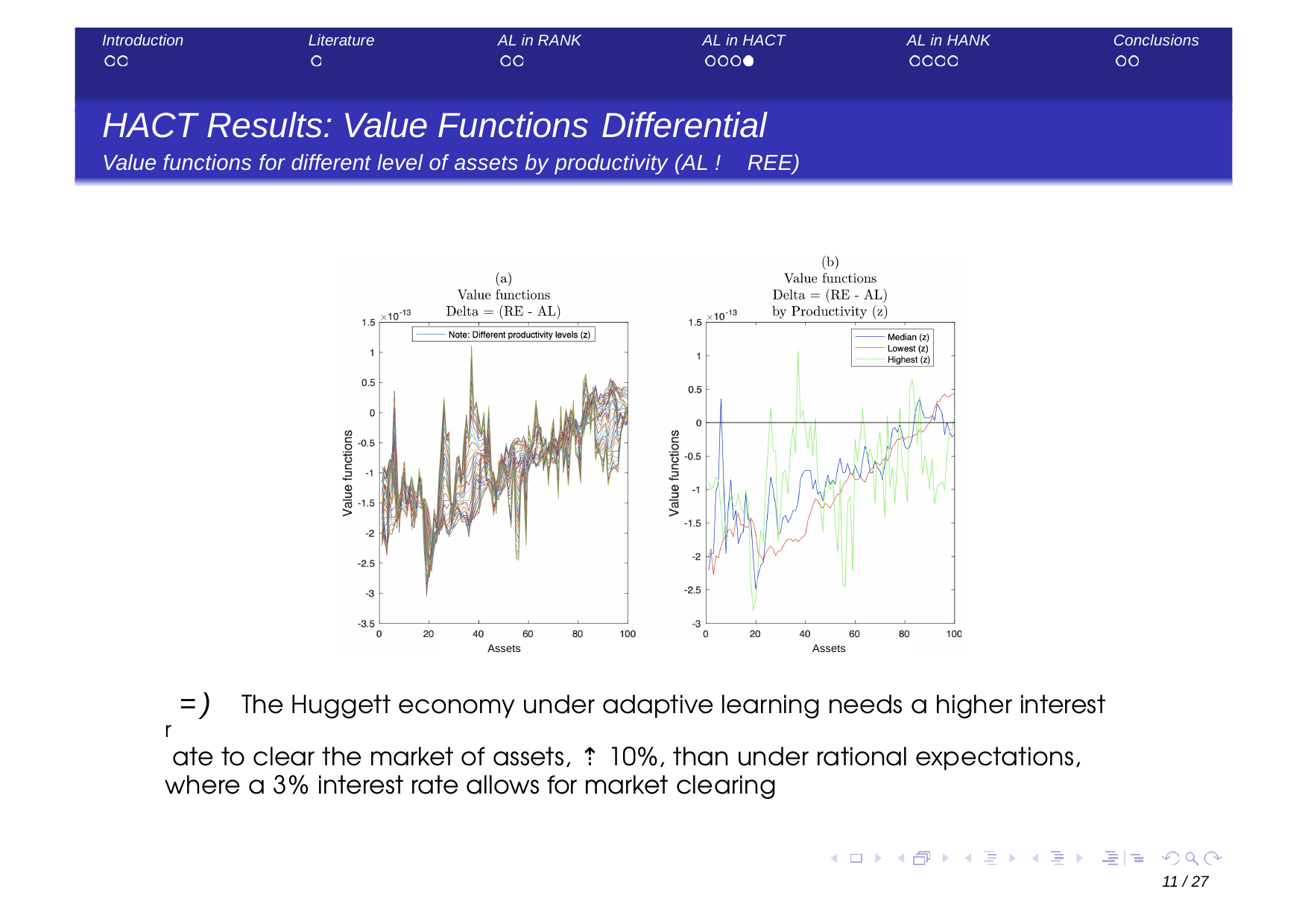

Introduction
Literature
AL in RANK
AL in HACT
AL in HANK
Conclusions

HACT Results: Value Functions Differential
Value functions for different level of assets by productivity (AL ! REE)

Assets
Assets
r=)	The Huggett economy under adaptive learning needs a higher interest  ate to clear the market of assets, ⇡ 10%, than under rational expectations,  where a 3% interest rate allows for market clearing
11 / 27